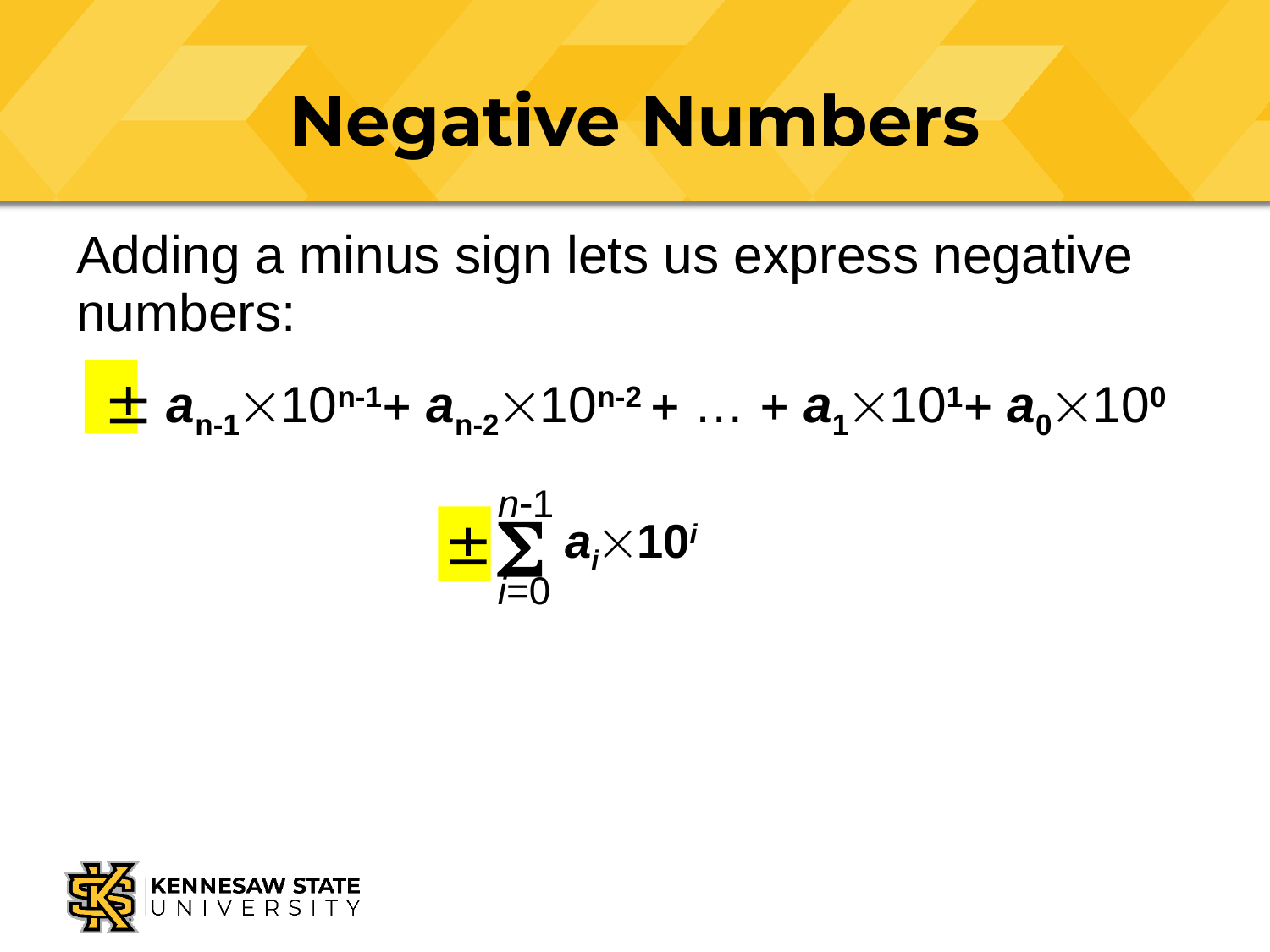

# Negative Numbers
Adding a minus sign lets us express negative numbers:
  ± an-1×10n-1+ an-2×10n-2 + … + a1×101+ a0×100

n−1
Σ
±
ai×10i

i=0